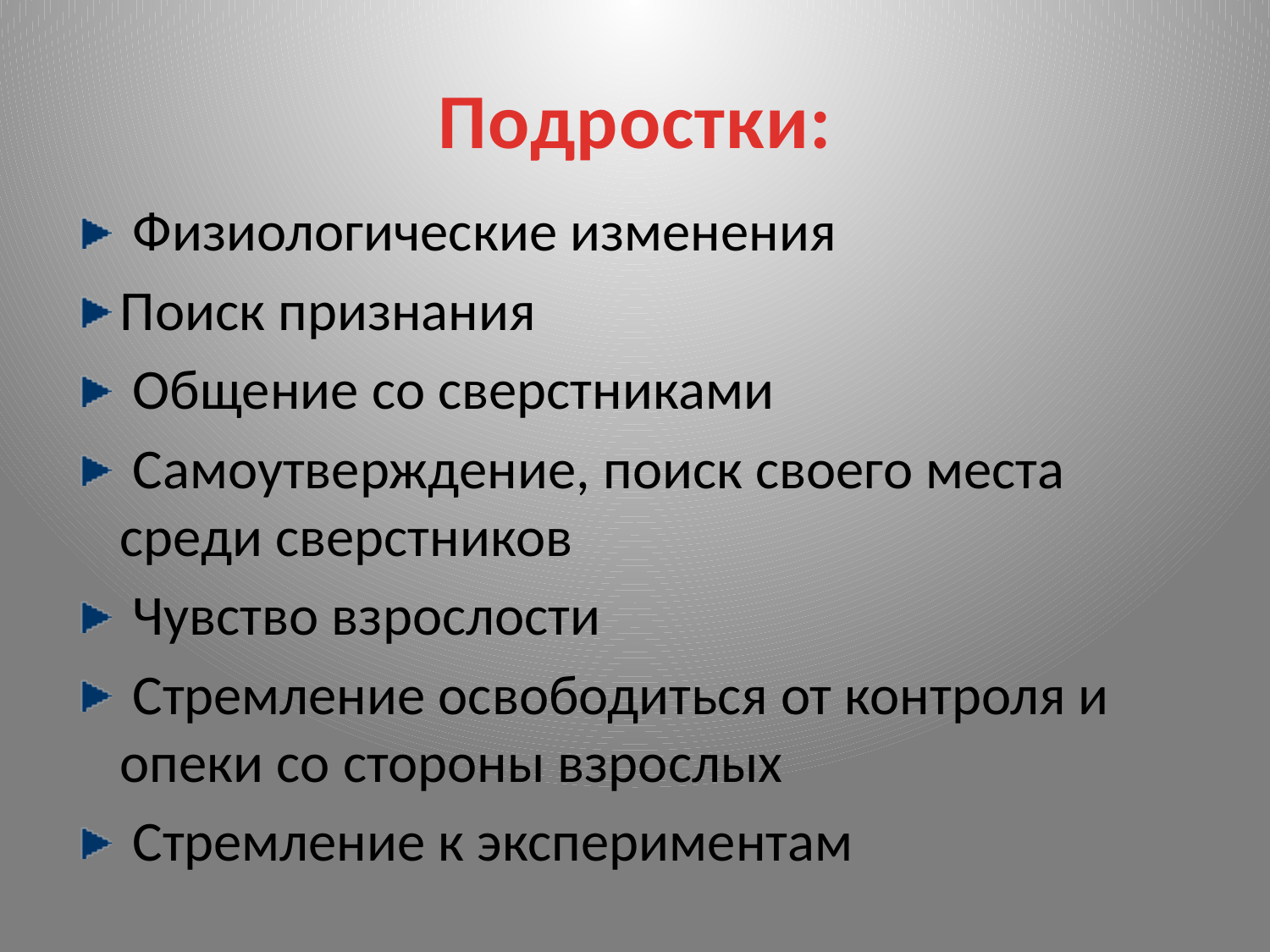

# Подростки:
 Физиологические изменения
Поиск признания
 Общение со сверстниками
 Самоутверждение, поиск своего места среди сверстников
 Чувство взрослости
 Стремление освободиться от контроля и опеки со стороны взрослых
 Стремление к экспериментам